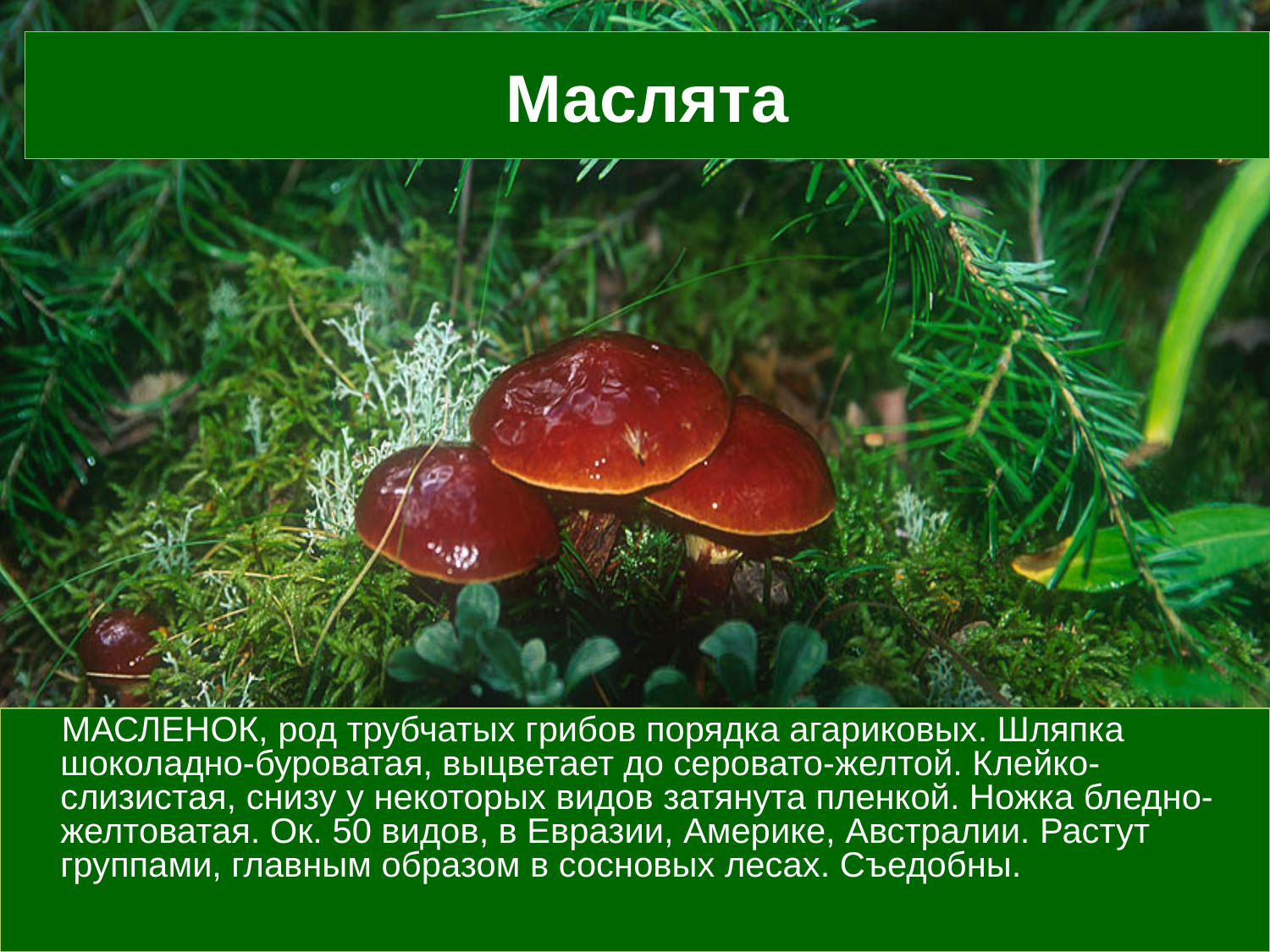

# Маслята
     МАСЛЕНОК, род трубчатых грибов порядка агариковых. Шляпка шоколадно-буроватая, выцветает до серовато-желтой. Клейко-слизистая, снизу у некоторых видов затянута пленкой. Ножка бледно-желтоватая. Ок. 50 видов, в Евразии, Америке, Австралии. Растут группами, главным образом в сосновых лесах. Съедобны.